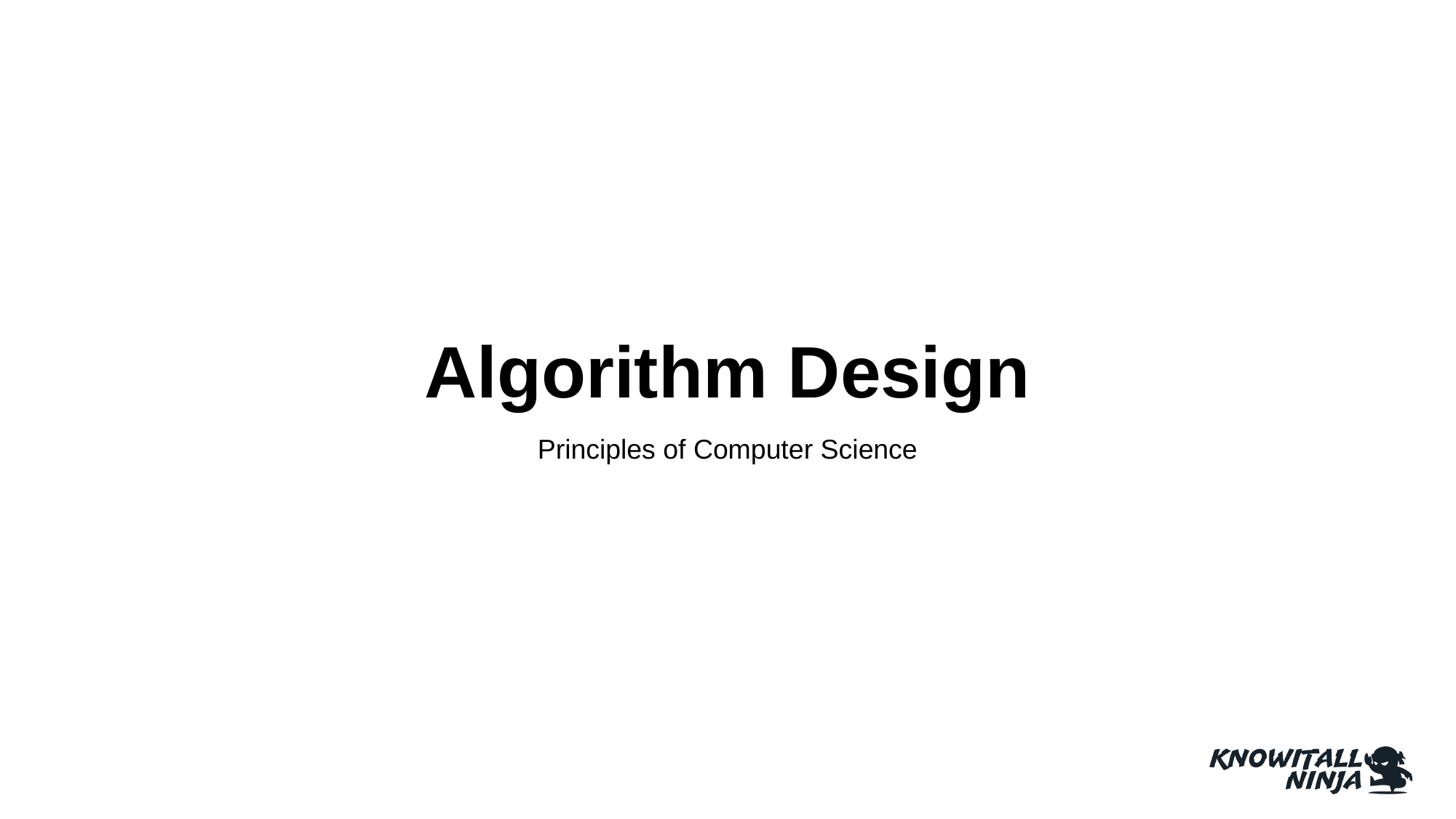

# Algorithm Design
Principles of Computer Science